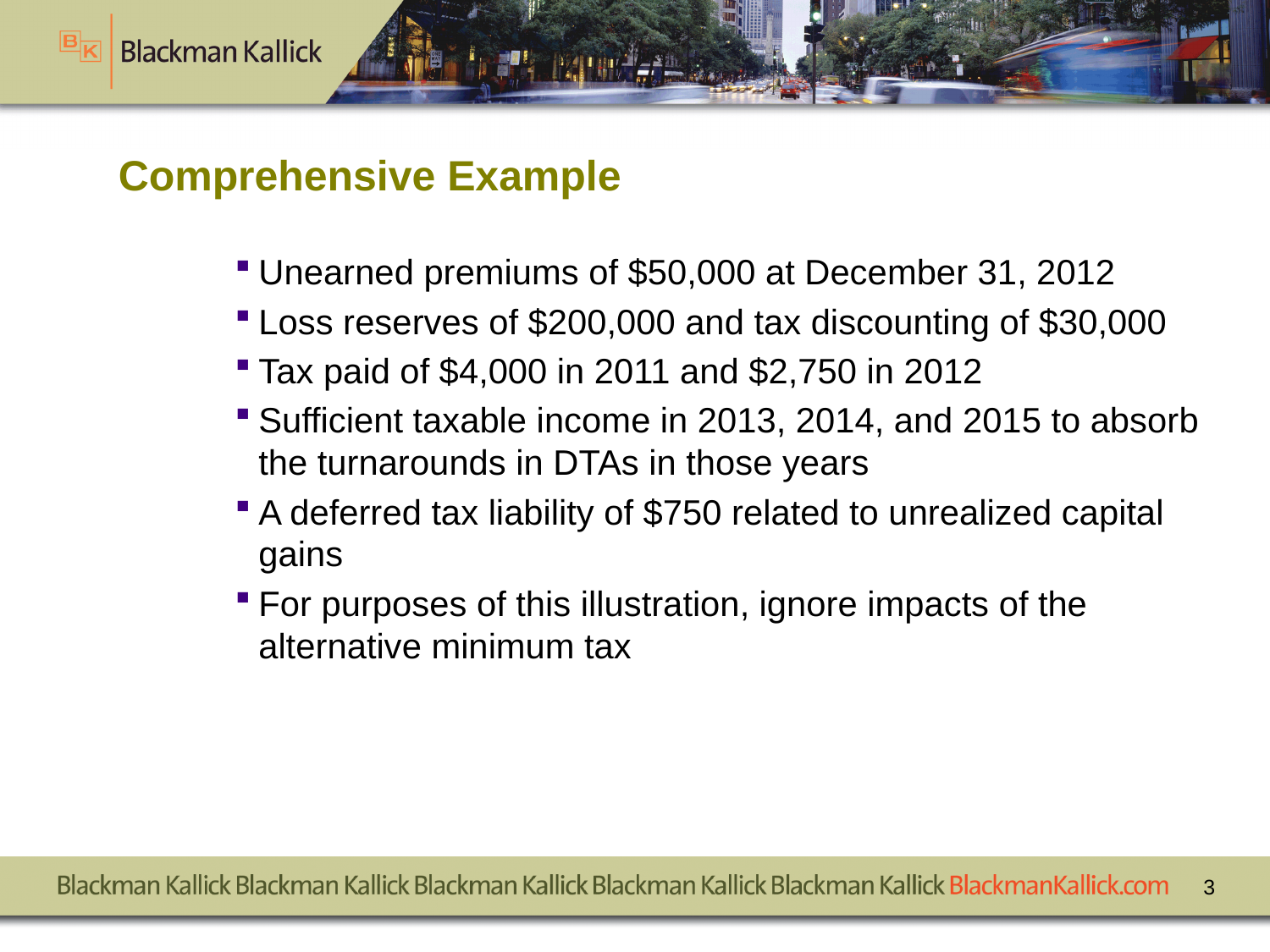

# Comprehensive Example
Unearned premiums of $50,000 at December 31, 2012
Loss reserves of $200,000 and tax discounting of $30,000
Tax paid of $4,000 in 2011 and $2,750 in 2012
Sufficient taxable income in 2013, 2014, and 2015 to absorb the turnarounds in DTAs in those years
A deferred tax liability of $750 related to unrealized capital gains
For purposes of this illustration, ignore impacts of the alternative minimum tax